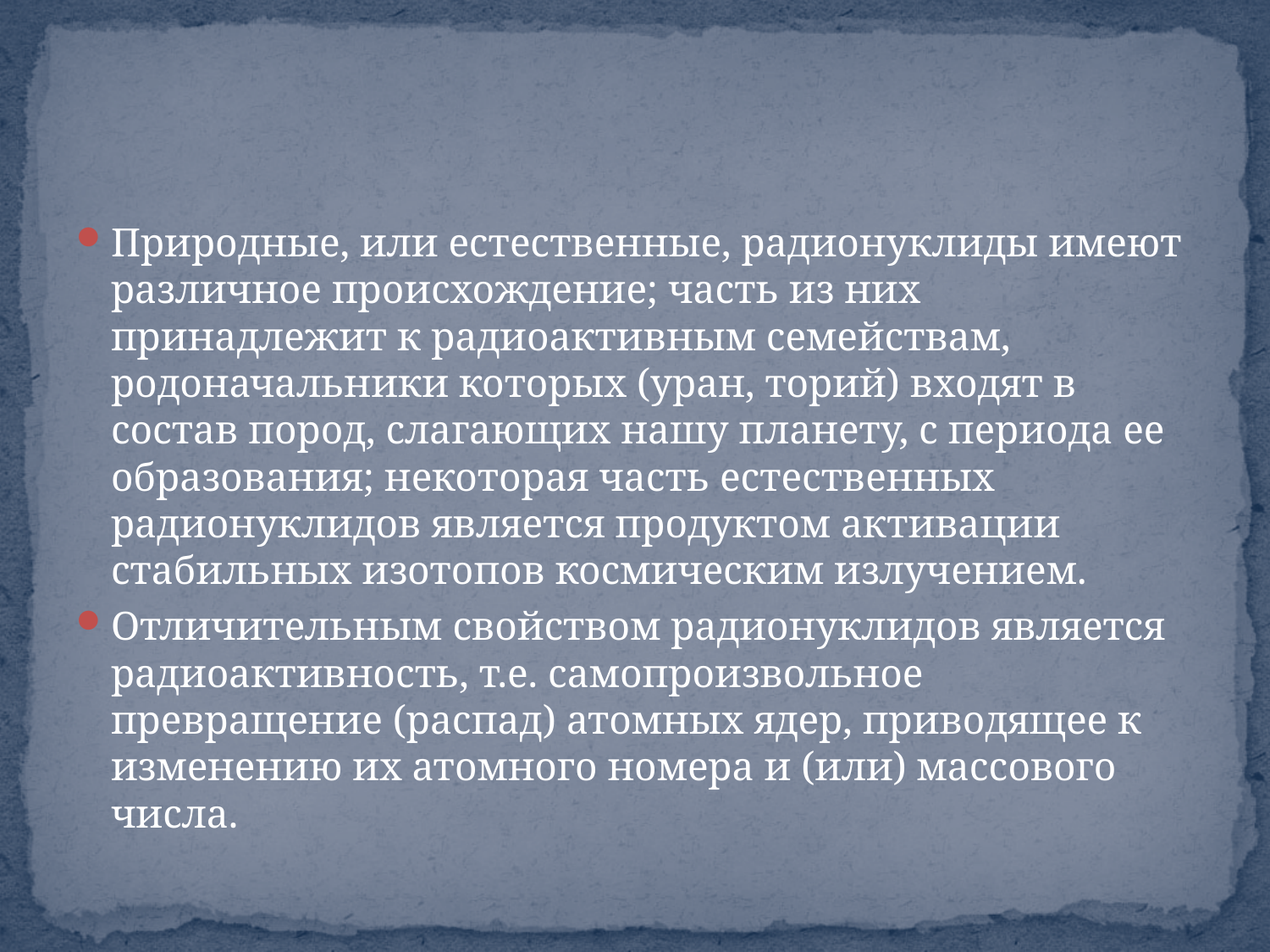

Природные, или естественные, радионуклиды имеют различное происхождение; часть из них принадлежит к радиоактивным семействам, родоначальники которых (уран, торий) входят в состав пород, слагающих нашу планету, с периода ее образования; некоторая часть естественных радионуклидов является продуктом активации стабильных изотопов космическим излучением.
Отличительным свойством радионуклидов является радиоактивность, т.е. самопроизвольное превращение (распад) атомных ядер, приводящее к изменению их атомного номера и (или) массового числа.